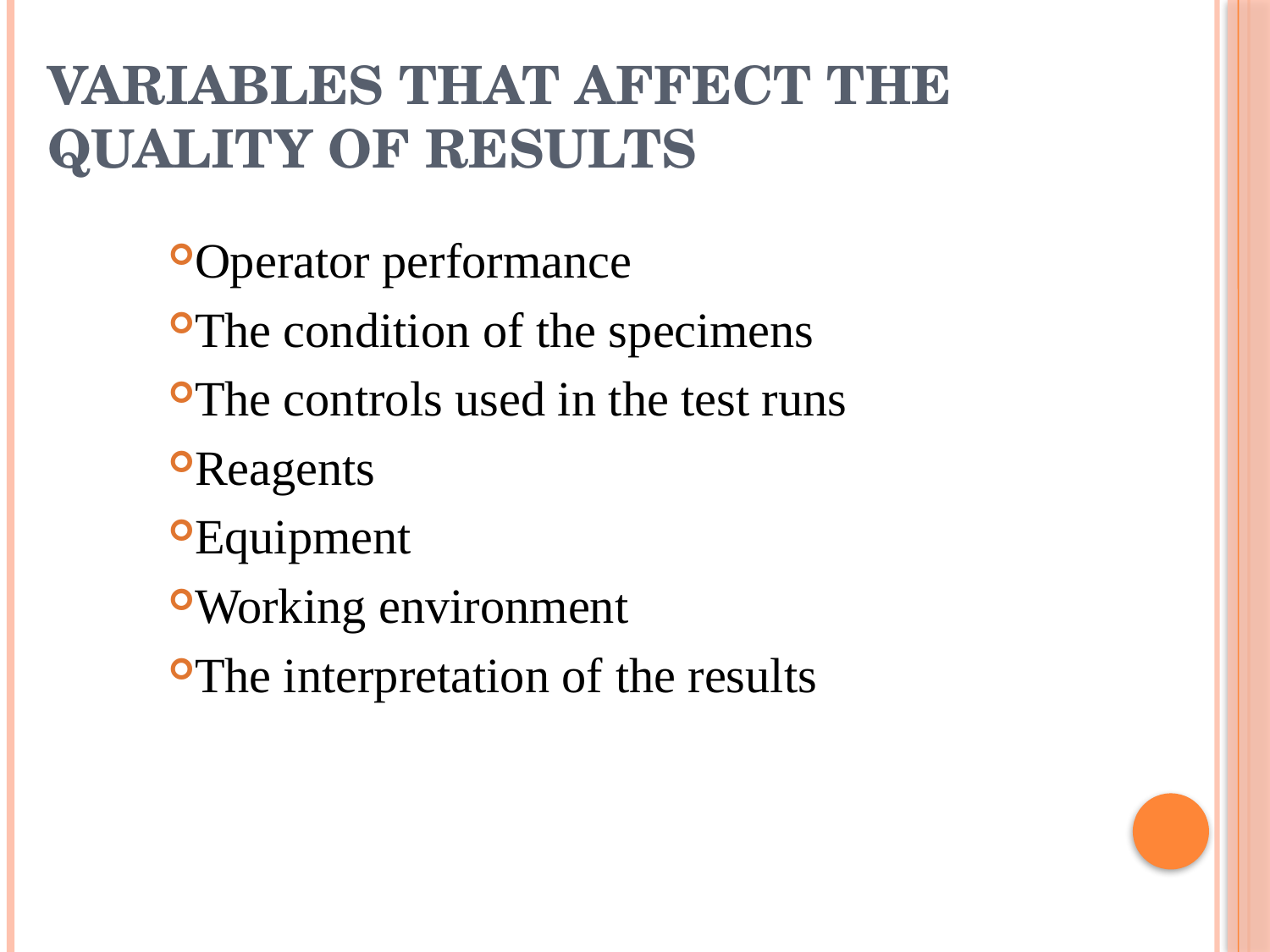

# Variables that affect the quality of results
Operator performance
The condition of the specimens
The controls used in the test runs
Reagents
Equipment
Working environment
The interpretation of the results